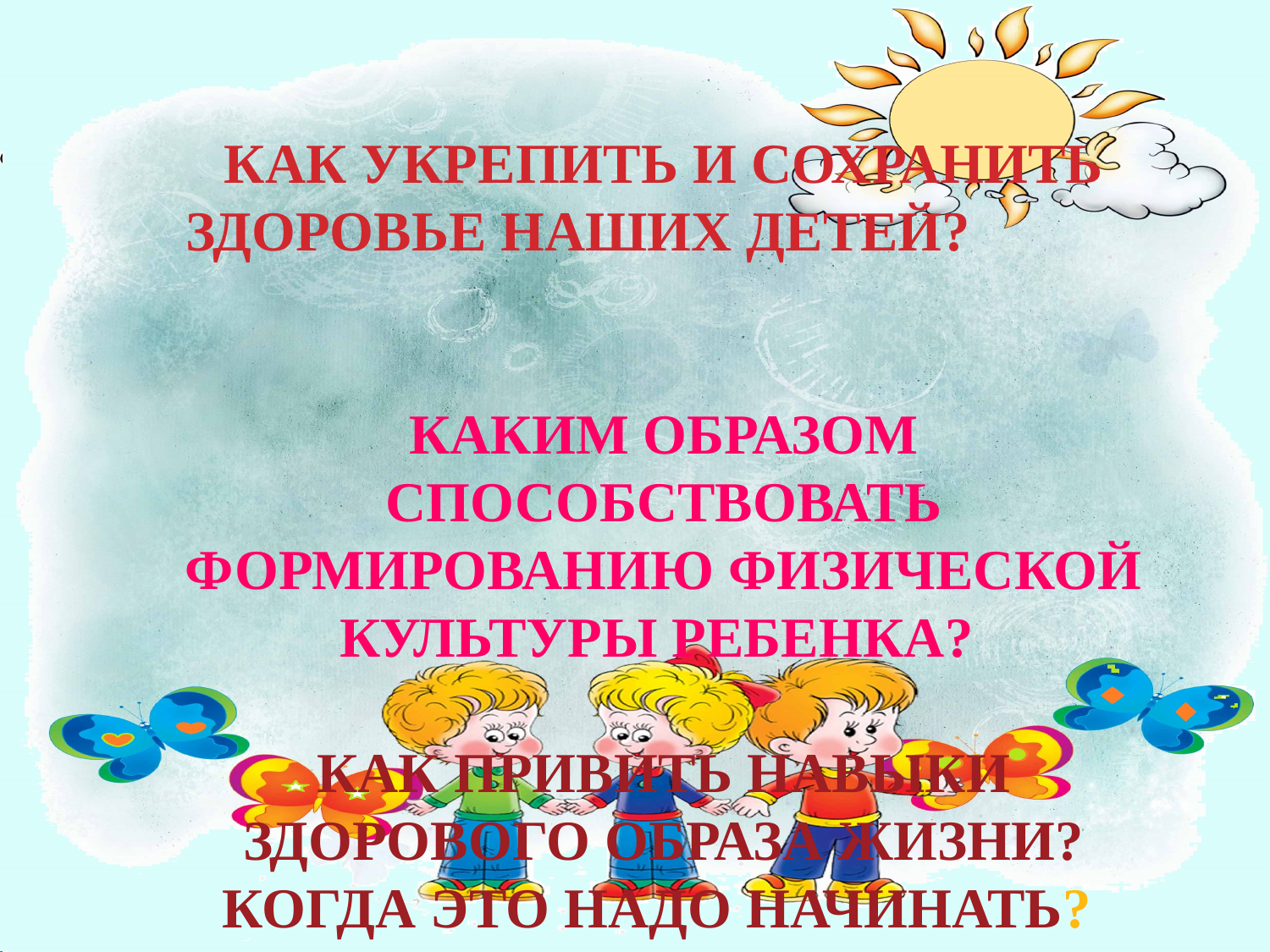

КАК УКРЕПИТЬ И СОХРАНИТЬ ЗДОРОВЬЕ НАШИХ ДЕТЕЙ?

КАКИМ ОБРАЗОМ СПОСОБСТВОВАТЬ ФОРМИРОВАНИЮ ФИЗИЧЕСКОЙ КУЛЬТУРЫ РЕБЕНКА?

КАК ПРИВИТЬ НАВЫКИ ЗДОРОВОГО ОБРАЗА ЖИЗНИ? КОГДА ЭТО НАДО НАЧИНАТЬ?